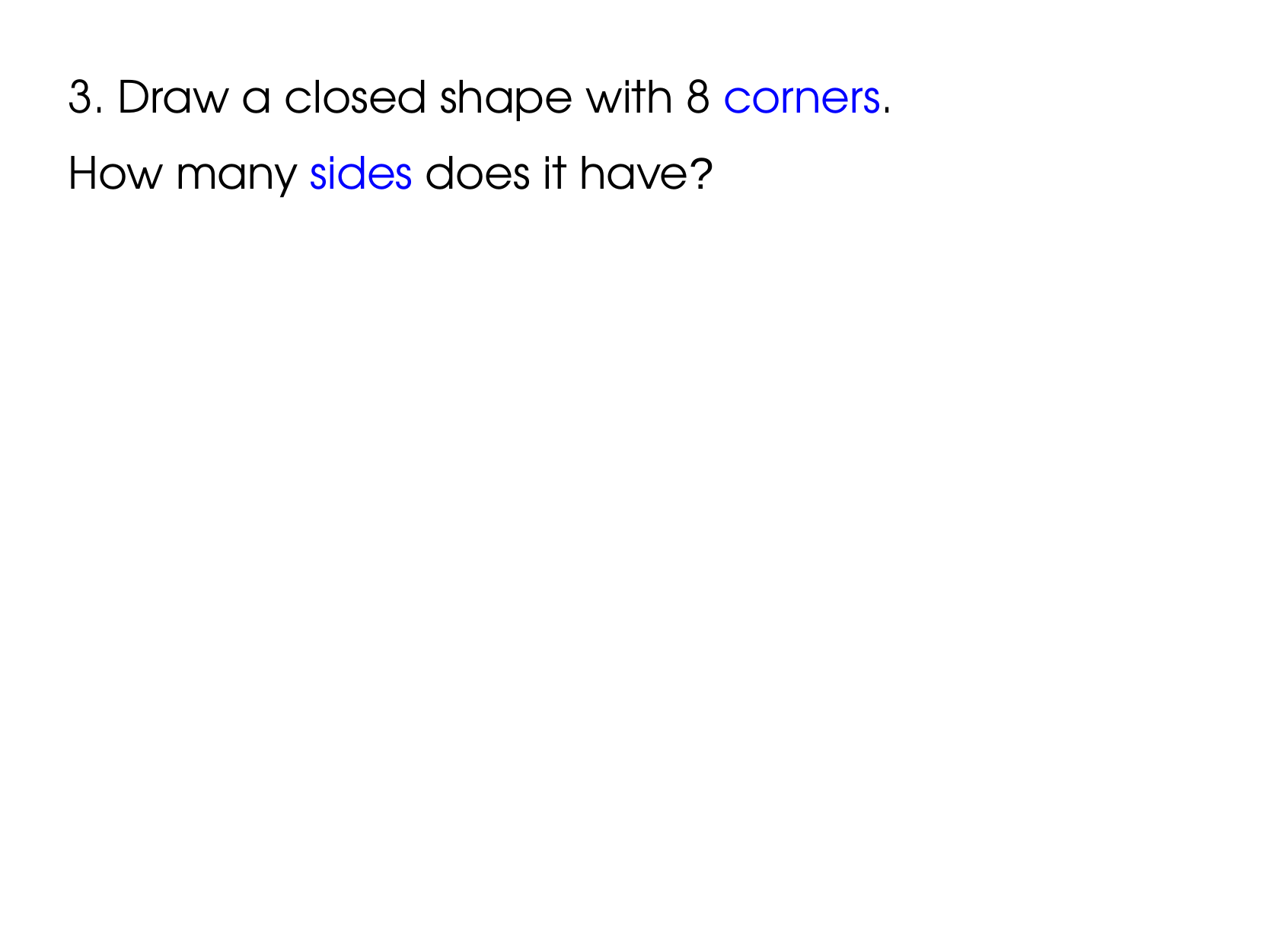

3. Draw a closed shape with 8 corners.
How many sides does it have?